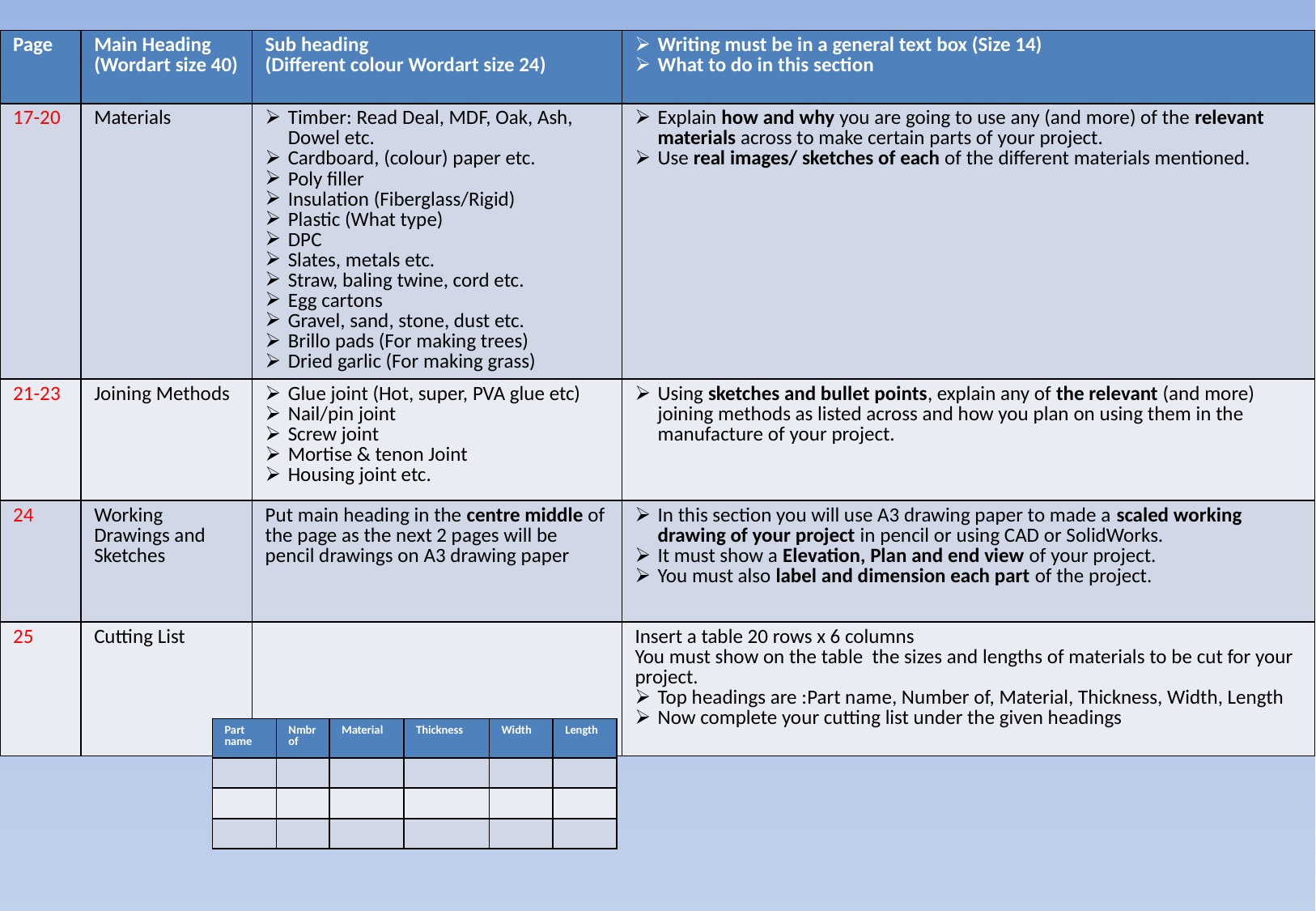

| Page | Main Heading (Wordart size 40) | Sub heading (Different colour Wordart size 24) | Writing must be in a general text box (Size 14) What to do in this section |
| --- | --- | --- | --- |
| 17-20 | Materials | Timber: Read Deal, MDF, Oak, Ash, Dowel etc. Cardboard, (colour) paper etc. Poly filler Insulation (Fiberglass/Rigid) Plastic (What type) DPC Slates, metals etc. Straw, baling twine, cord etc. Egg cartons Gravel, sand, stone, dust etc. Brillo pads (For making trees) Dried garlic (For making grass) | Explain how and why you are going to use any (and more) of the relevant materials across to make certain parts of your project. Use real images/ sketches of each of the different materials mentioned. |
| 21-23 | Joining Methods | Glue joint (Hot, super, PVA glue etc) Nail/pin joint Screw joint Mortise & tenon Joint Housing joint etc. | Using sketches and bullet points, explain any of the relevant (and more) joining methods as listed across and how you plan on using them in the manufacture of your project. |
| 24 | Working Drawings and Sketches | Put main heading in the centre middle of the page as the next 2 pages will be pencil drawings on A3 drawing paper | In this section you will use A3 drawing paper to made a scaled working drawing of your project in pencil or using CAD or SolidWorks. It must show a Elevation, Plan and end view of your project. You must also label and dimension each part of the project. |
| 25 | Cutting List |  | Insert a table 20 rows x 6 columns You must show on the table the sizes and lengths of materials to be cut for your project. Top headings are :Part name, Number of, Material, Thickness, Width, Length Now complete your cutting list under the given headings |
| Part name | Nmbr of | Material | Thickness | Width | Length |
| --- | --- | --- | --- | --- | --- |
|  |  |  |  |  |  |
|  |  |  |  |  |  |
|  |  |  |  |  |  |